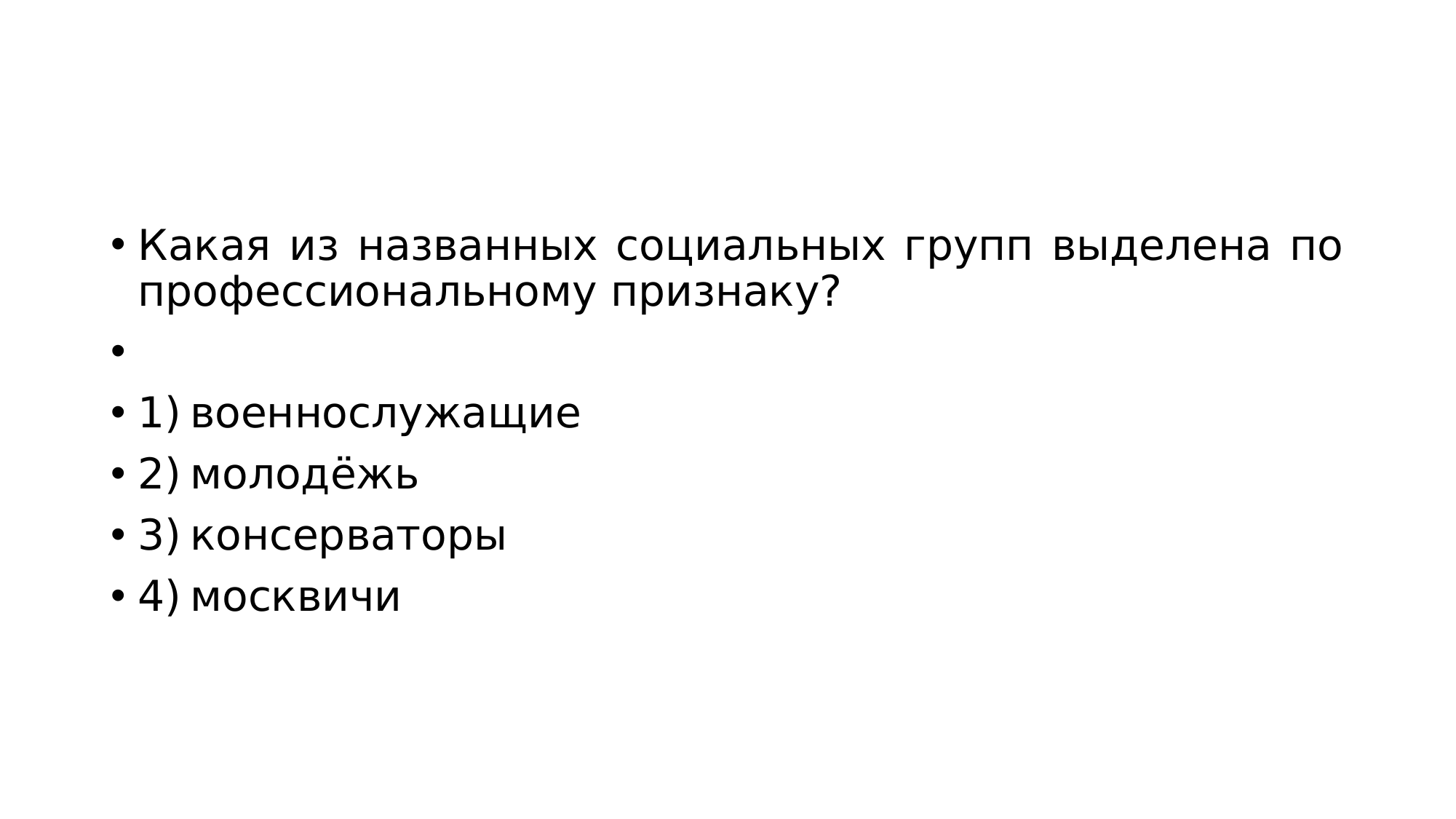

#
Какая из названных социальных групп выделена по профессиональному признаку?

1) военнослужащие
2) молодёжь
3) консерваторы
4) москвичи